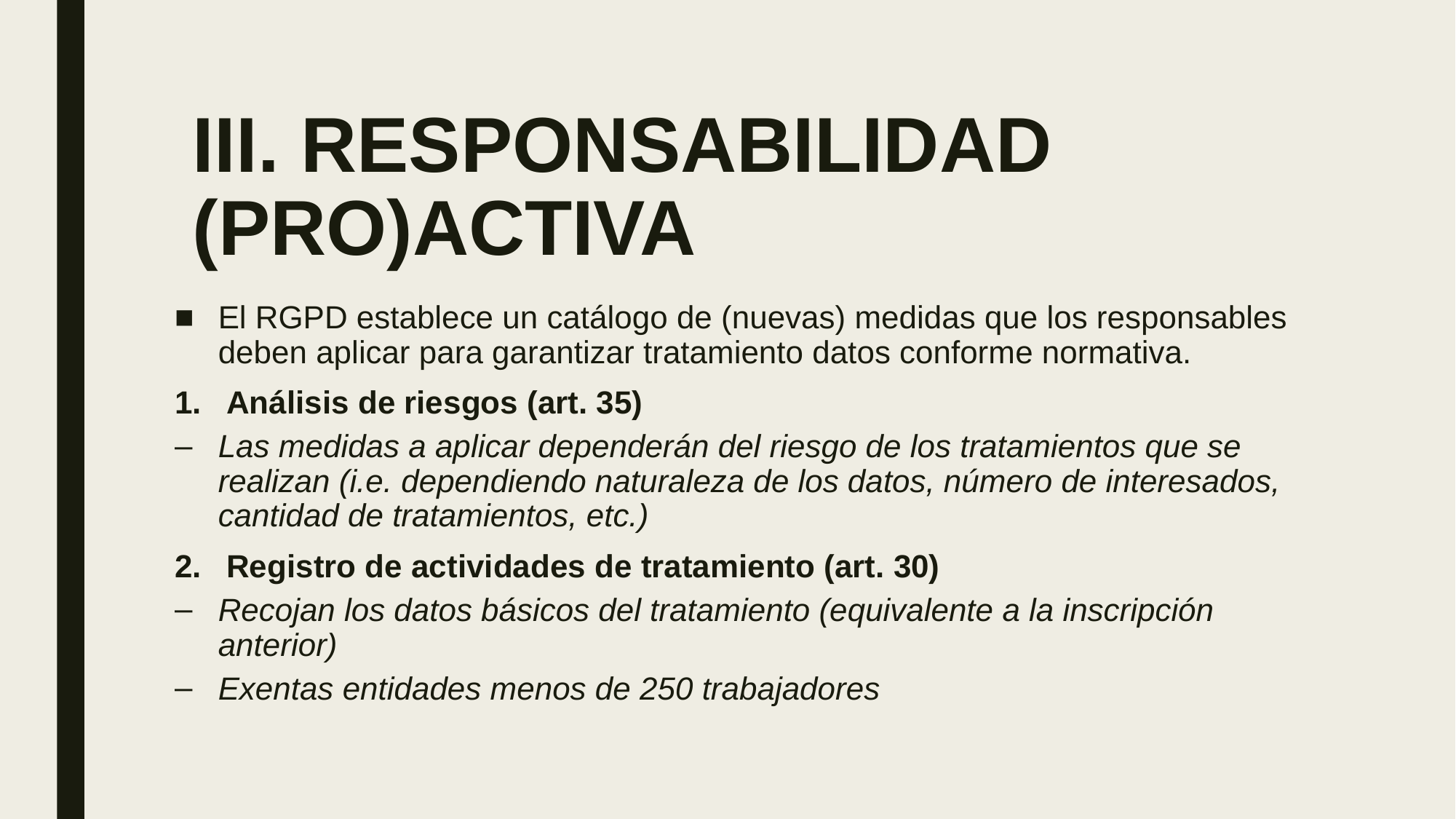

#
III. RESPONSABILIDAD (PRO)ACTIVA
El RGPD establece un catálogo de (nuevas) medidas que los responsables deben aplicar para garantizar tratamiento datos conforme normativa.
Análisis de riesgos (art. 35)
Las medidas a aplicar dependerán del riesgo de los tratamientos que se realizan (i.e. dependiendo naturaleza de los datos, número de interesados, cantidad de tratamientos, etc.)
Registro de actividades de tratamiento (art. 30)
Recojan los datos básicos del tratamiento (equivalente a la inscripción anterior)
Exentas entidades menos de 250 trabajadores